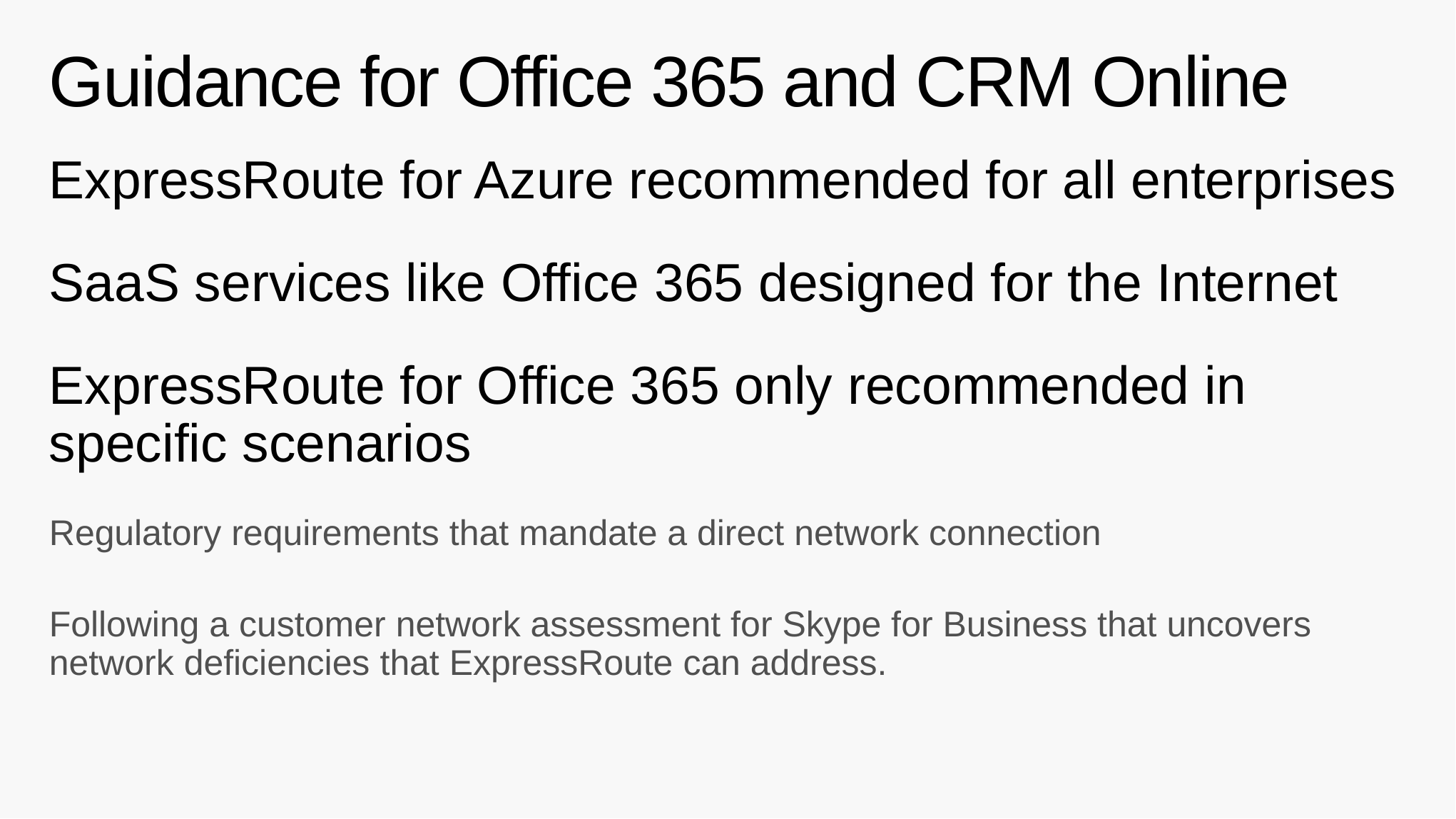

# Guidance for Office 365 and CRM Online
ExpressRoute for Azure recommended for all enterprises

SaaS services like Office 365 designed for the Internet

ExpressRoute for Office 365 only recommended in specific scenarios

Regulatory requirements that mandate a direct network connection

Following a customer network assessment for Skype for Business that uncovers network deficiencies that ExpressRoute can address.